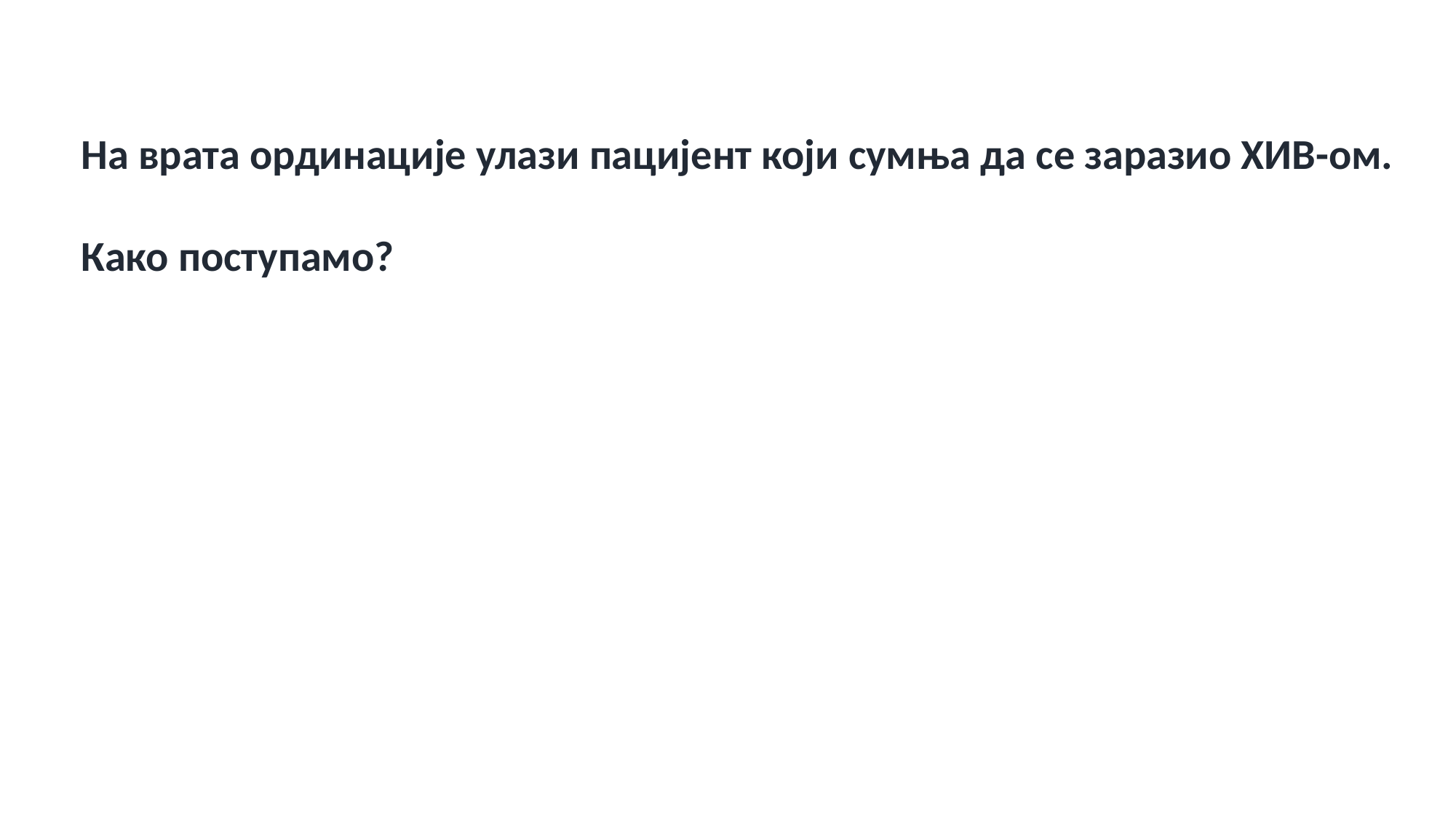

На врата ординације улази пацијент који сумња да се заразио ХИВ-ом.

Како поступамо?